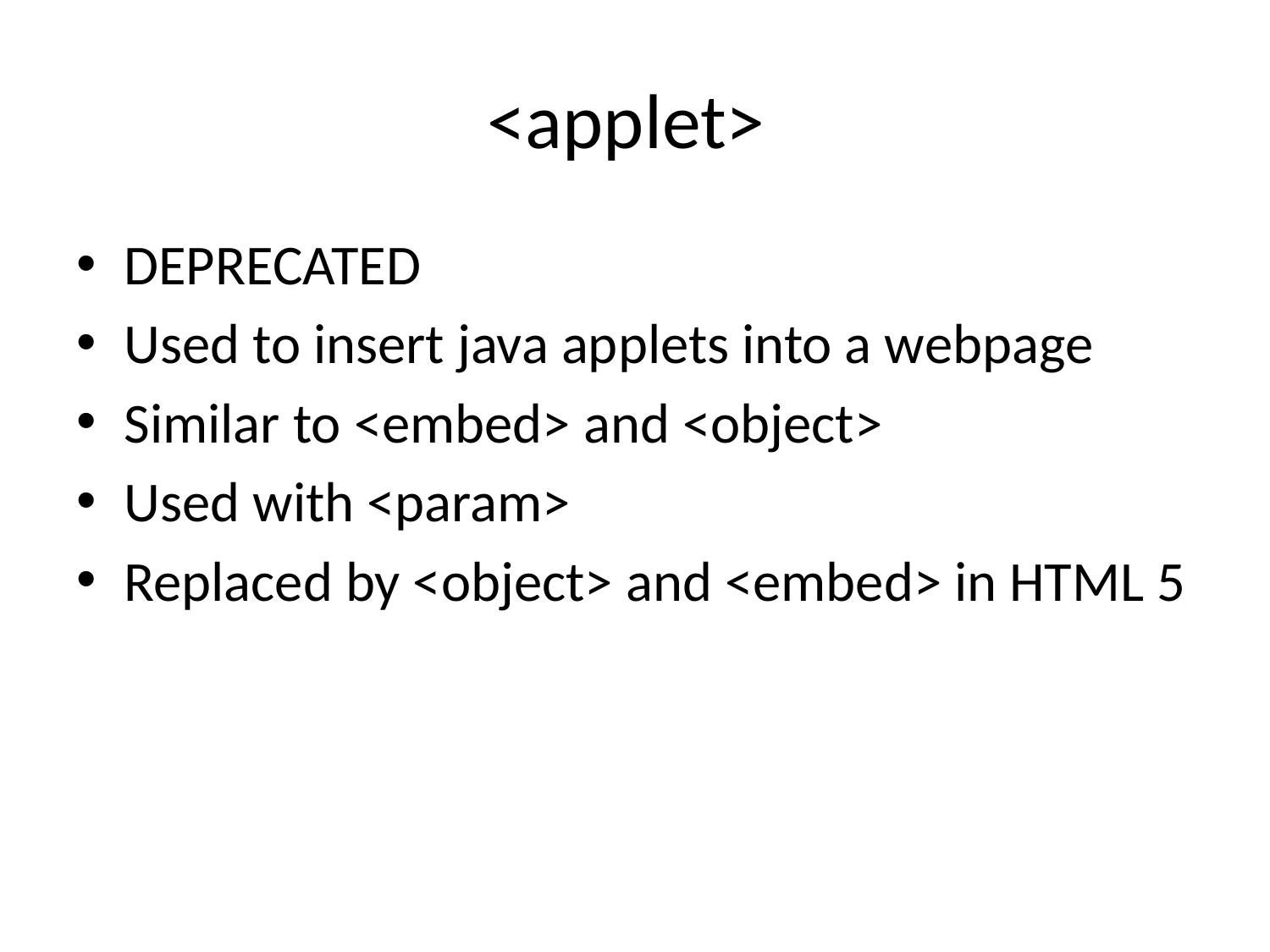

# <applet>
DEPRECATED
Used to insert java applets into a webpage
Similar to <embed> and <object>
Used with <param>
Replaced by <object> and <embed> in HTML 5